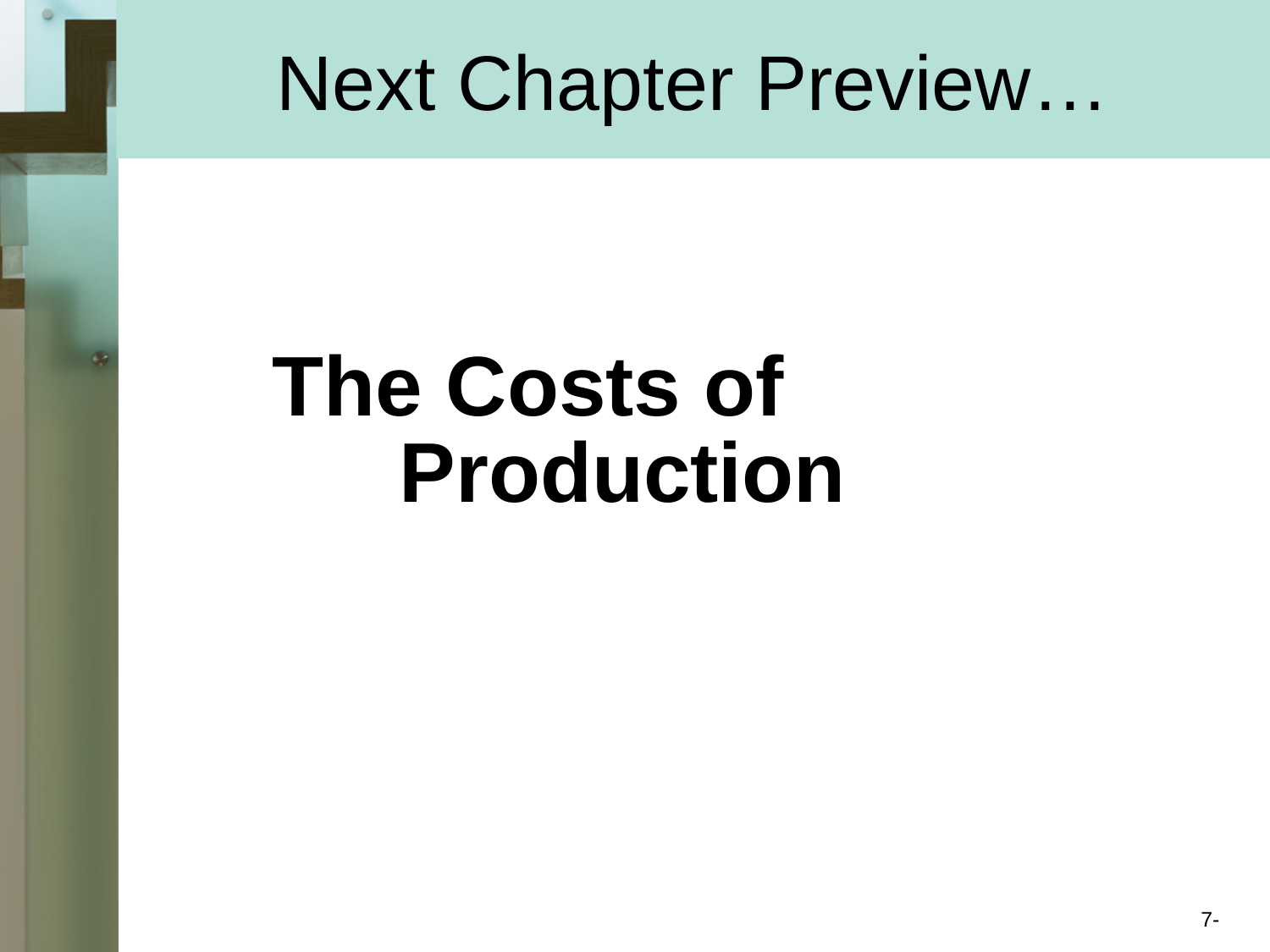

# Next Chapter Preview…
The Costs of
	Production
7-